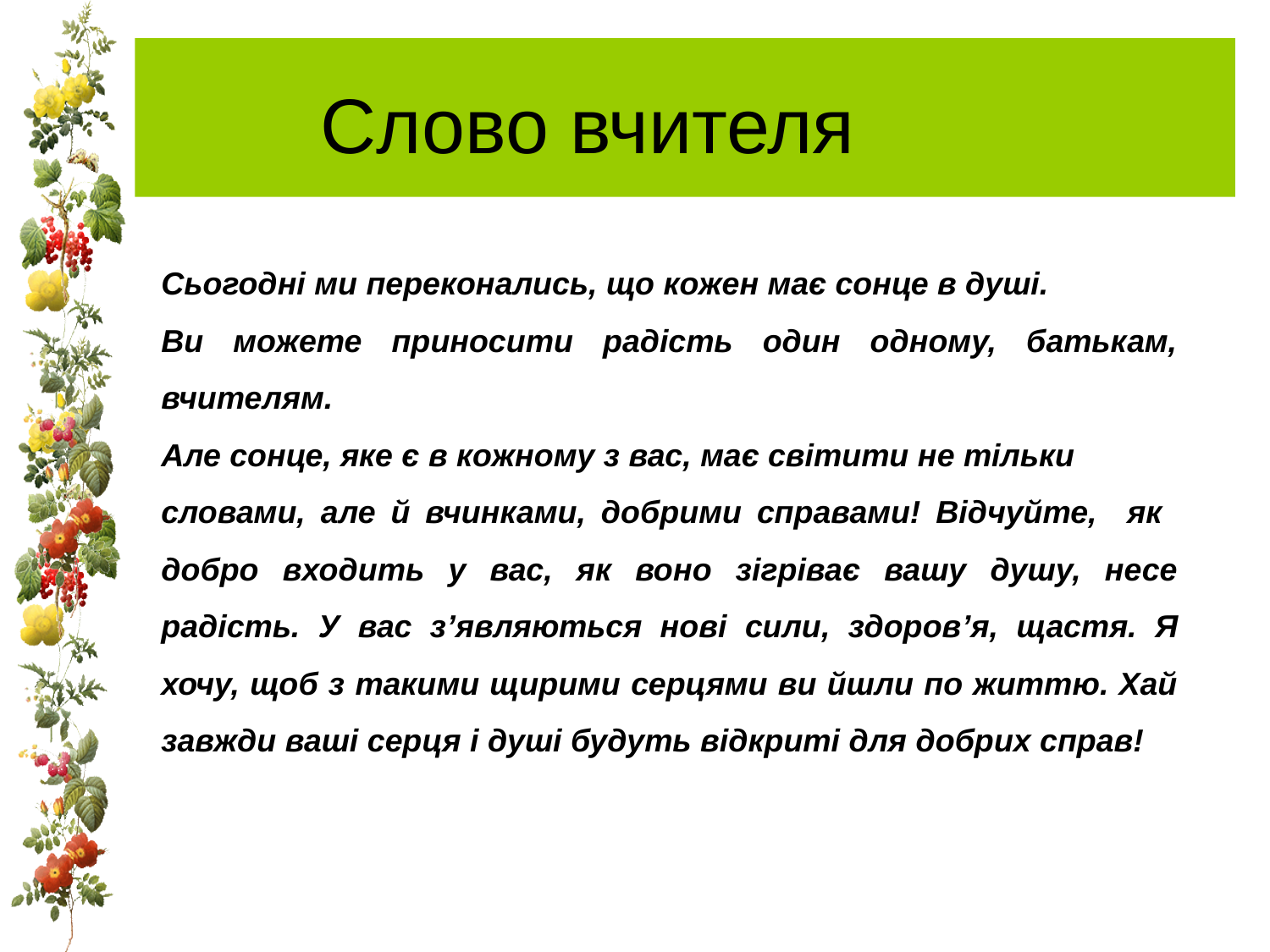

#
Слово вчителя
Сьогодні ми переконались, що кожен має сонце в душі.
Ви можете приносити радість один одному, батькам, вчителям.
Але сонце, яке є в кожному з вас, має світити не тільки
словами, але й вчинками, добрими справами! Відчуйте,  як  добро входить у вас, як воно зігріває вашу душу, несе радість. У вас з’являються нові сили, здоров’я, щастя. Я хочу, щоб з такими щирими серцями ви йшли по життю. Хай завжди ваші серця і душі будуть відкриті для добрих справ!